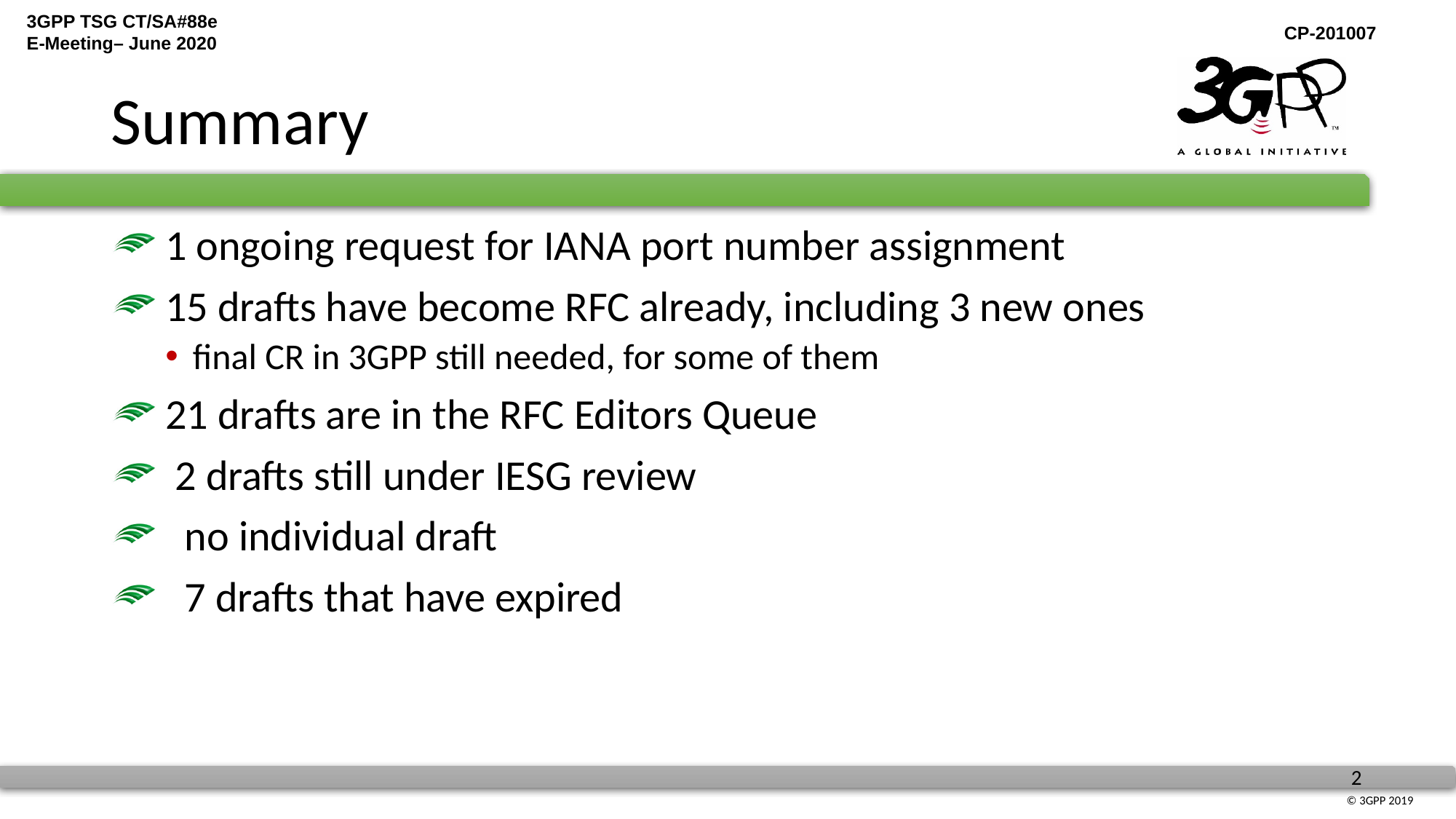

# Summary
 1 ongoing request for IANA port number assignment
 15 drafts have become RFC already, including 3 new ones
final CR in 3GPP still needed, for some of them
 21 drafts are in the RFC Editors Queue
  2 drafts still under IESG review
   no individual draft
   7 drafts that have expired